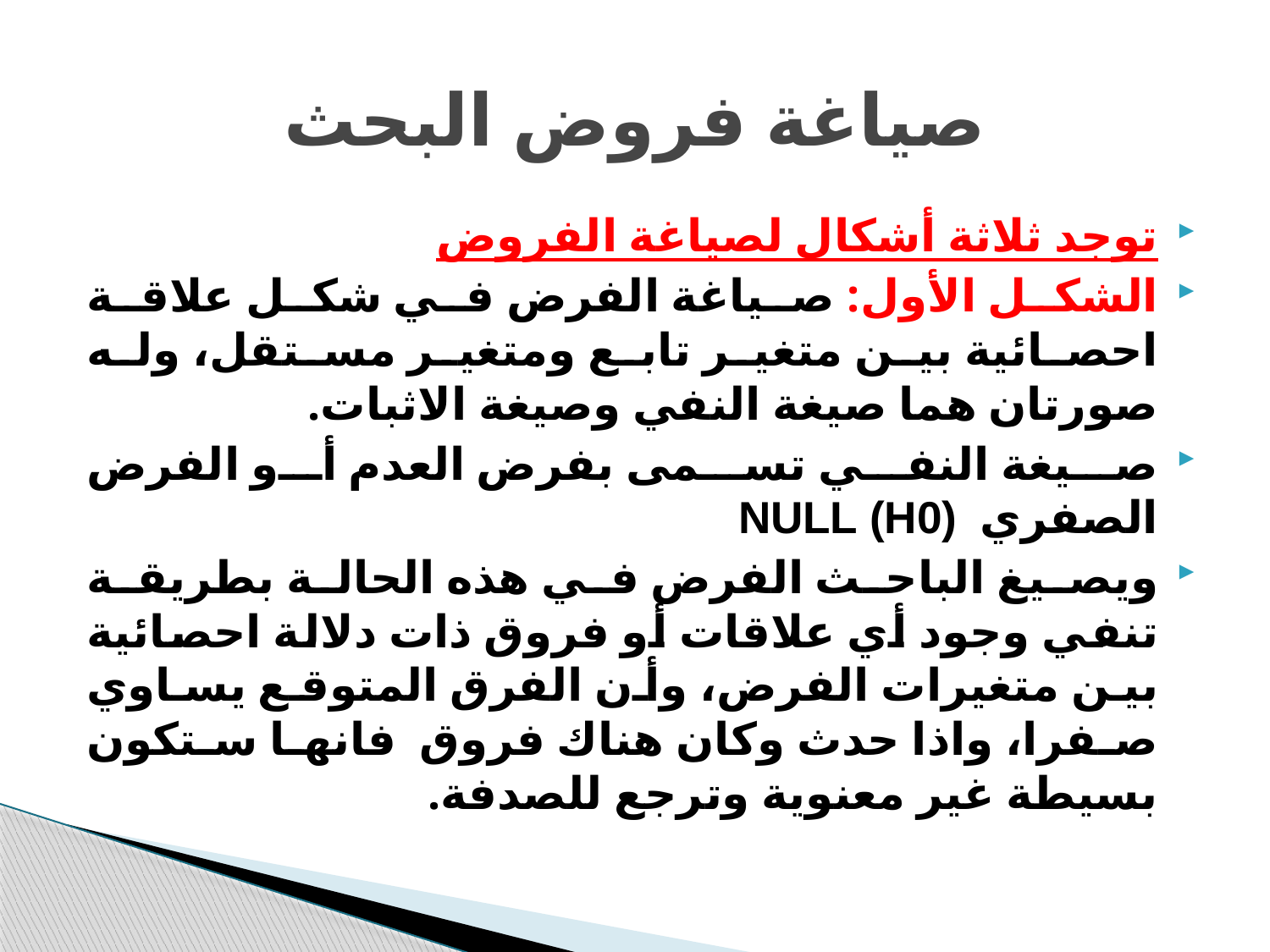

# صياغة فروض البحث
توجد ثلاثة أشكال لصياغة الفروض
الشكل الأول: صياغة الفرض في شكل علاقة احصائية بين متغير تابع ومتغير مستقل، وله صورتان هما صيغة النفي وصيغة الاثبات.
صيغة النفي تسمى بفرض العدم أو الفرض الصفري  NULL (H0)
ويصيغ الباحث الفرض في هذه الحالة بطريقة تنفي وجود أي علاقات أو فروق ذات دلالة احصائية بين متغيرات الفرض، وأن الفرق المتوقع يساوي صفرا، واذا حدث وكان هناك فروق  فانها ستكون بسيطة غير معنوية وترجع للصدفة.